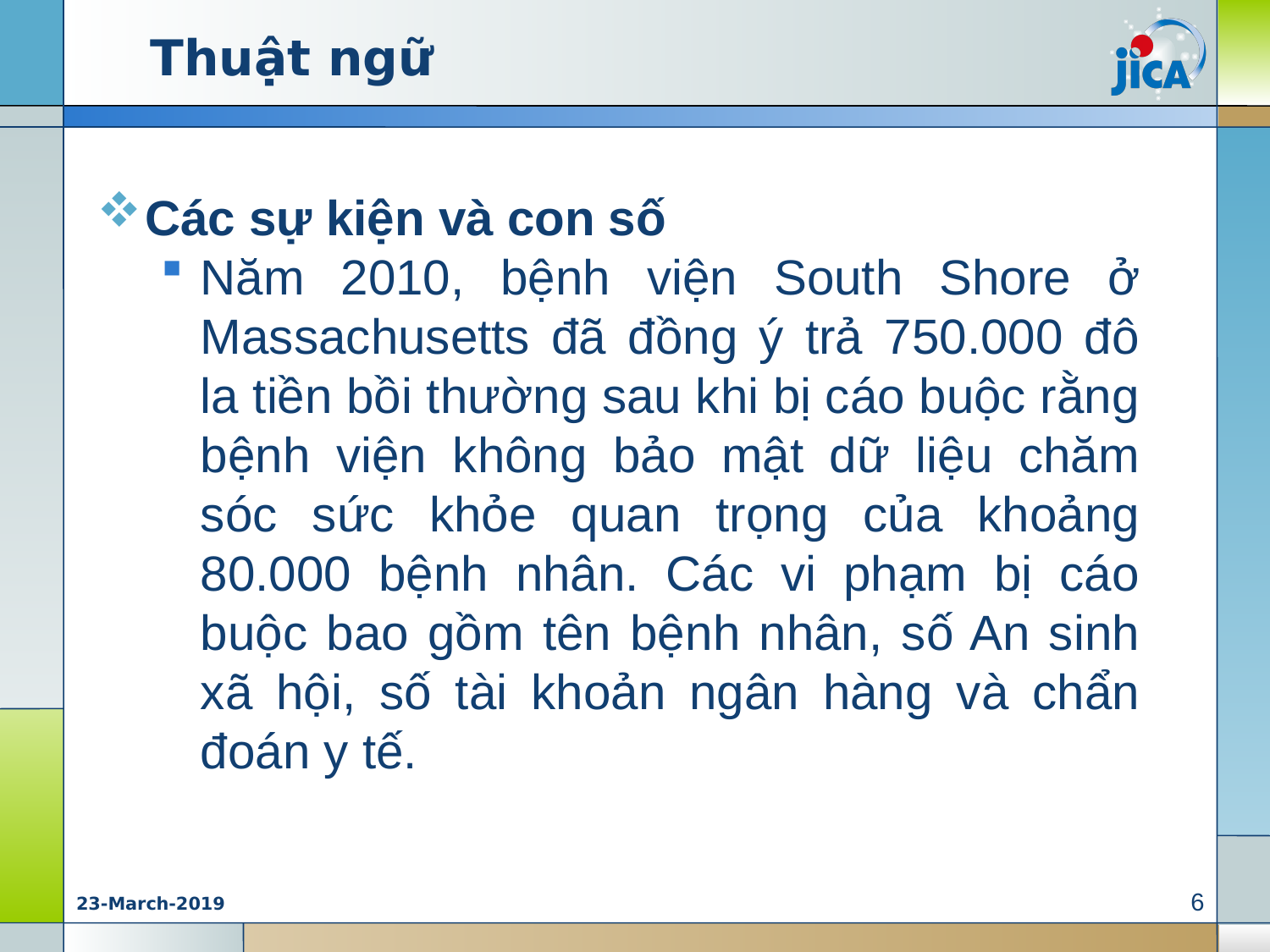

# Thuật ngữ
Các sự kiện và con số
Năm 2010, bệnh viện South Shore ở Massachusetts đã đồng ý trả 750.000 đô la tiền bồi thường sau khi bị cáo buộc rằng bệnh viện không bảo mật dữ liệu chăm sóc sức khỏe quan trọng của khoảng 80.000 bệnh nhân. Các vi phạm bị cáo buộc bao gồm tên bệnh nhân, số An sinh xã hội, số tài khoản ngân hàng và chẩn đoán y tế.

6
23-March-2019